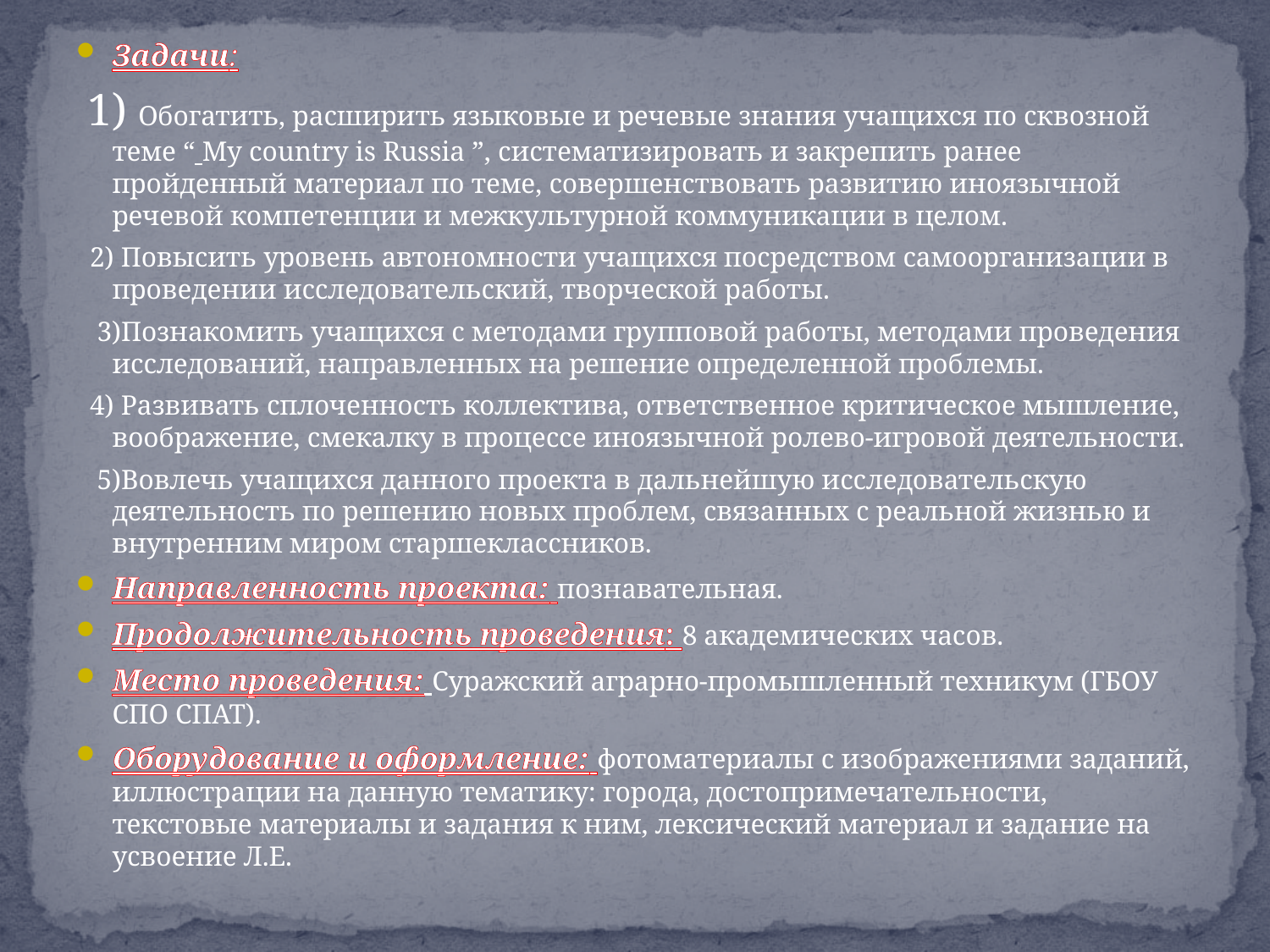

#
Задачи:
 1) Обогатить, расширить языковые и речевые знания учащихся по сквозной теме “ My country is Russia ”, систематизировать и закрепить ранее пройденный материал по теме, совершенствовать развитию иноязычной речевой компетенции и межкультурной коммуникации в целом.
  2) Повысить уровень автономности учащихся посредством самоорганизации в проведении исследовательский, творческой работы.
   3)Познакомить учащихся с методами групповой работы, методами проведения исследований, направленных на решение определенной проблемы.
  4) Развивать сплоченность коллектива, ответственное критическое мышление, воображение, смекалку в процессе иноязычной ролево-игровой деятельности.
   5)Вовлечь учащихся данного проекта в дальнейшую исследовательскую деятельность по решению новых проблем, связанных с реальной жизнью и внутренним миром старшеклассников.
Направленность проекта: познавательная.
Продолжительность проведения: 8 академических часов.
Место проведения: Суражский аграрно-промышленный техникум (ГБОУ СПО СПАТ).
Оборудование и оформление: фотоматериалы с изображениями заданий, иллюстрации на данную тематику: города, достопримечательности, текстовые материалы и задания к ним, лексический материал и задание на усвоение Л.Е.